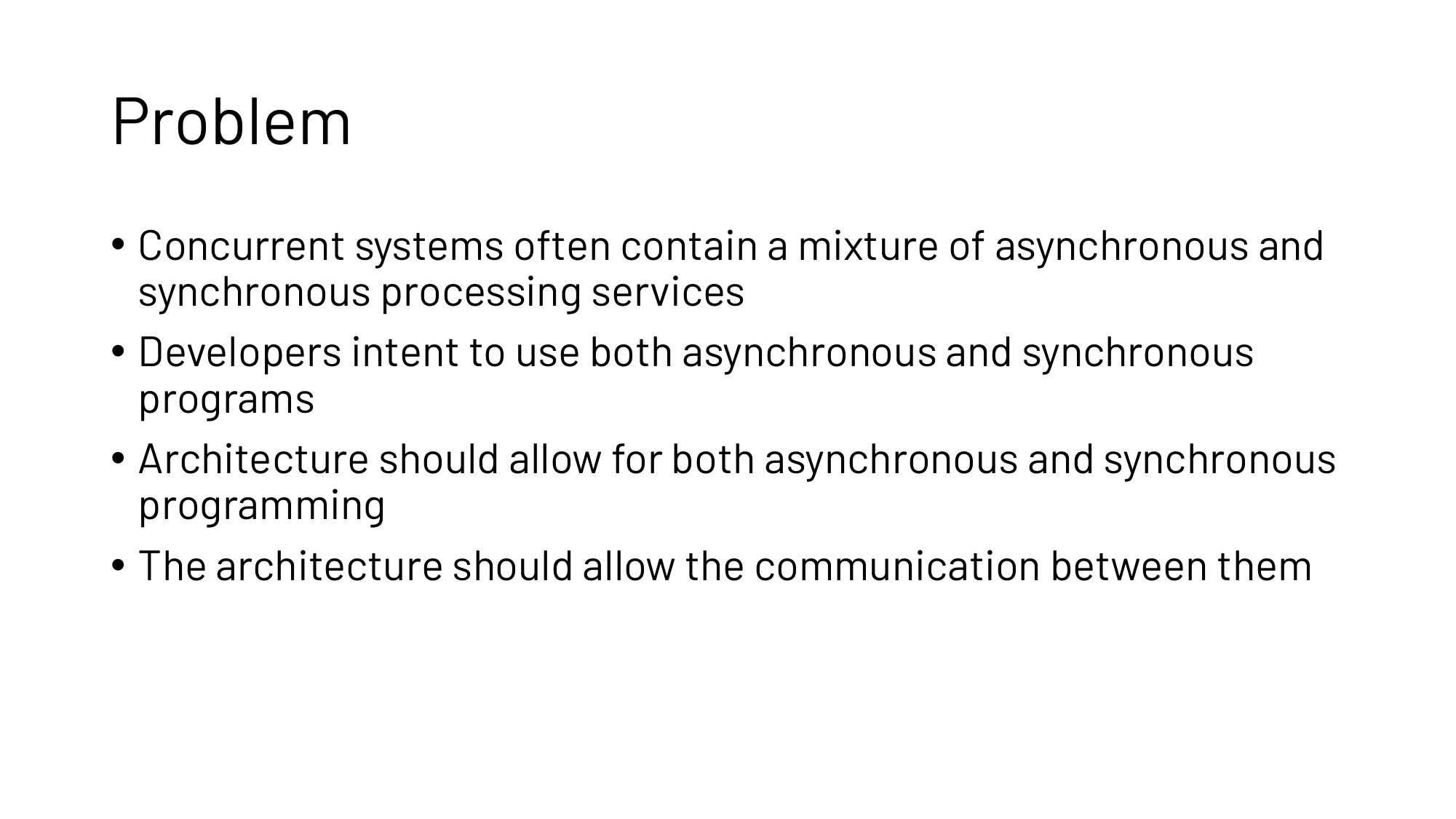

# Problem
Concurrent systems often contain a mixture of asynchronous and synchronous processing services
Developers intent to use both asynchronous and synchronous programs
Architecture should allow for both asynchronous and synchronous programming
The architecture should allow the communication between them